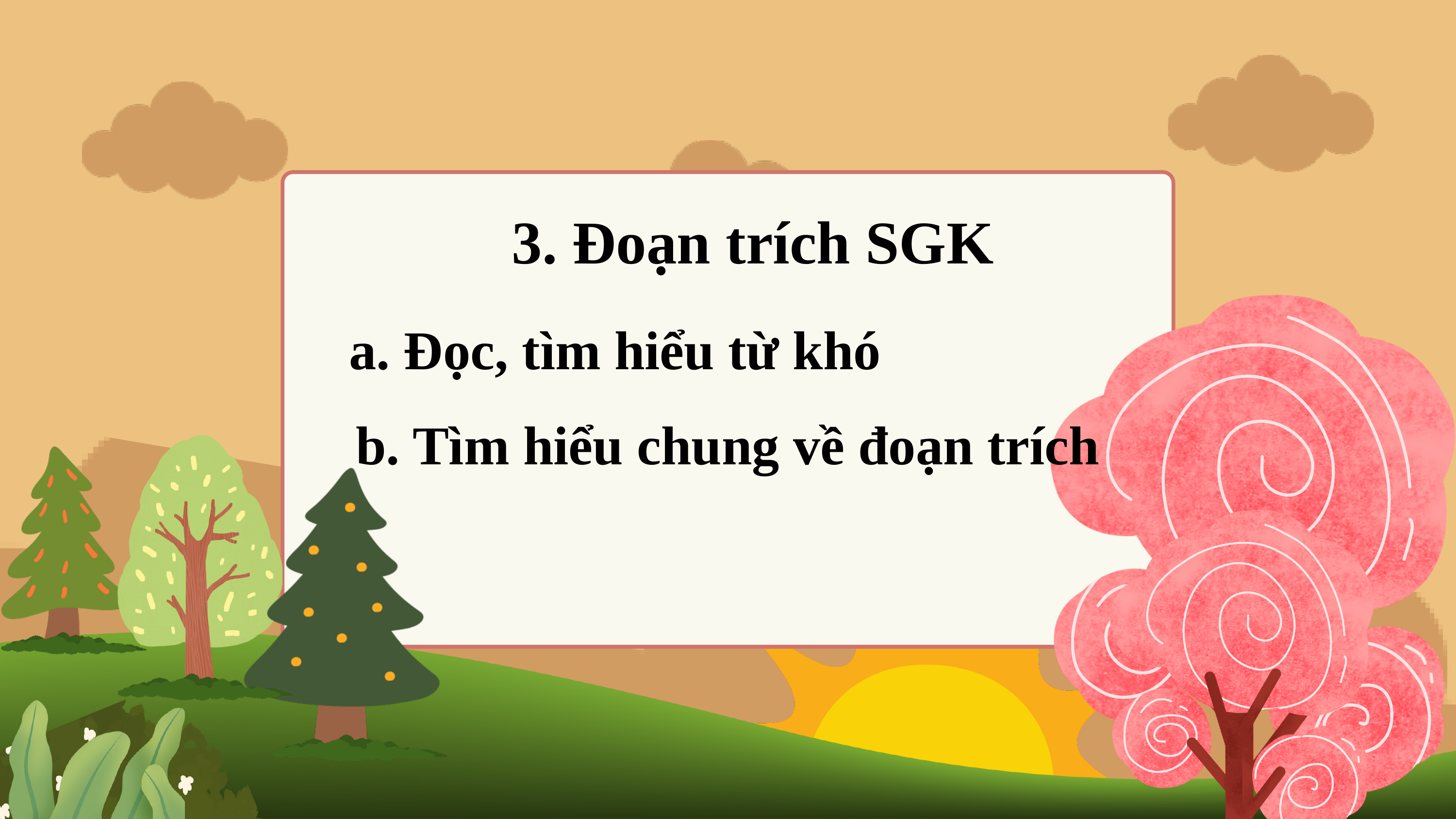

3. Đoạn trích SGK

a. Đọc, tìm hiểu từ khó
b. Tìm hiểu chung về đoạn trích